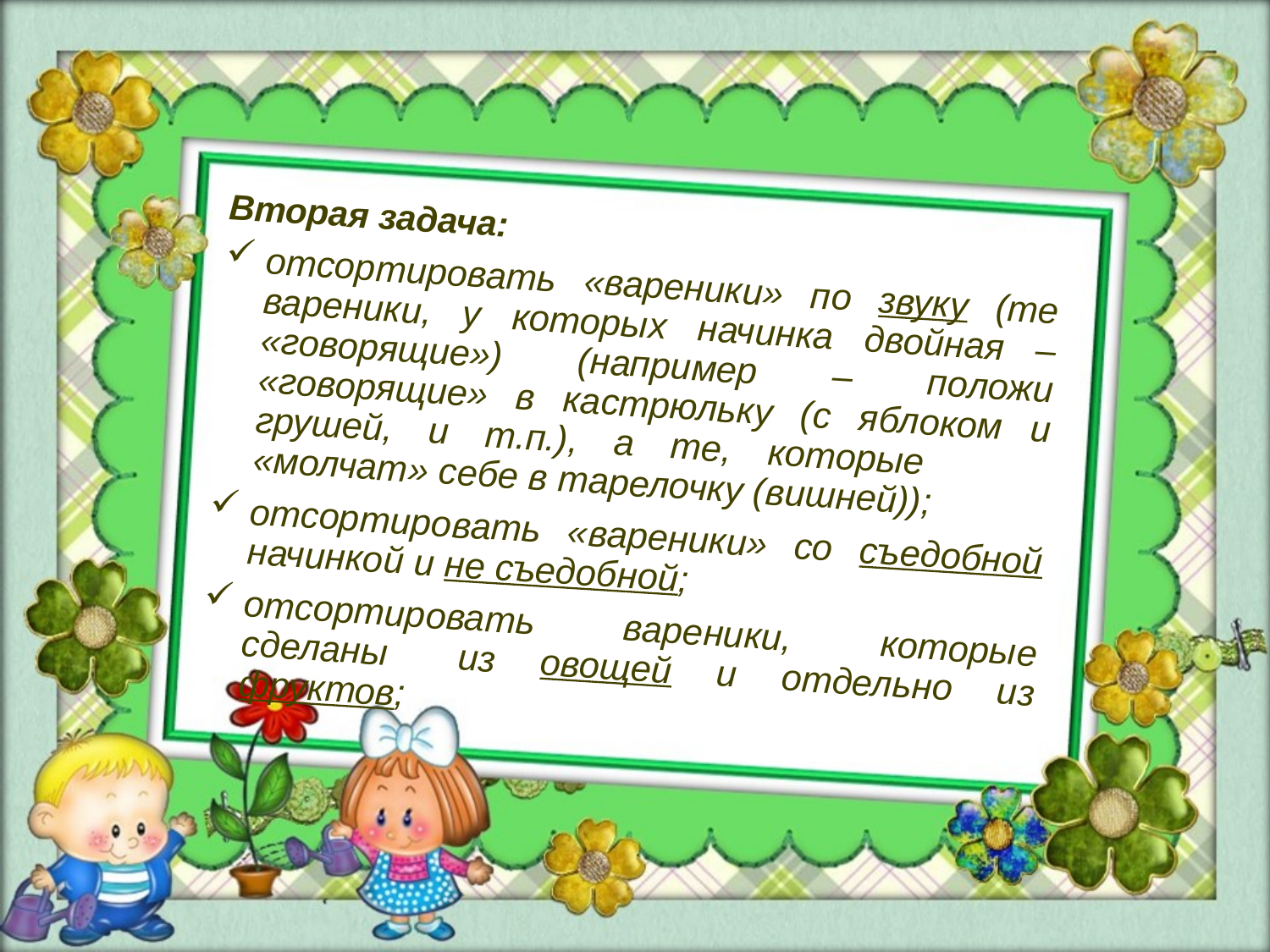

Вторая задача:
отсортировать «вареники» по звуку (те вареники, у которых начинка двойная – «говорящие») (например – положи «говорящие» в кастрюльку (с яблоком и грушей, и т.п.), а те, которые 	«молчат» себе в тарелочку (вишней));
отсортировать «вареники» со съедобной начинкой и не съедобной;
отсортировать вареники, которые сделаны 	из овощей и отдельно из фруктов;